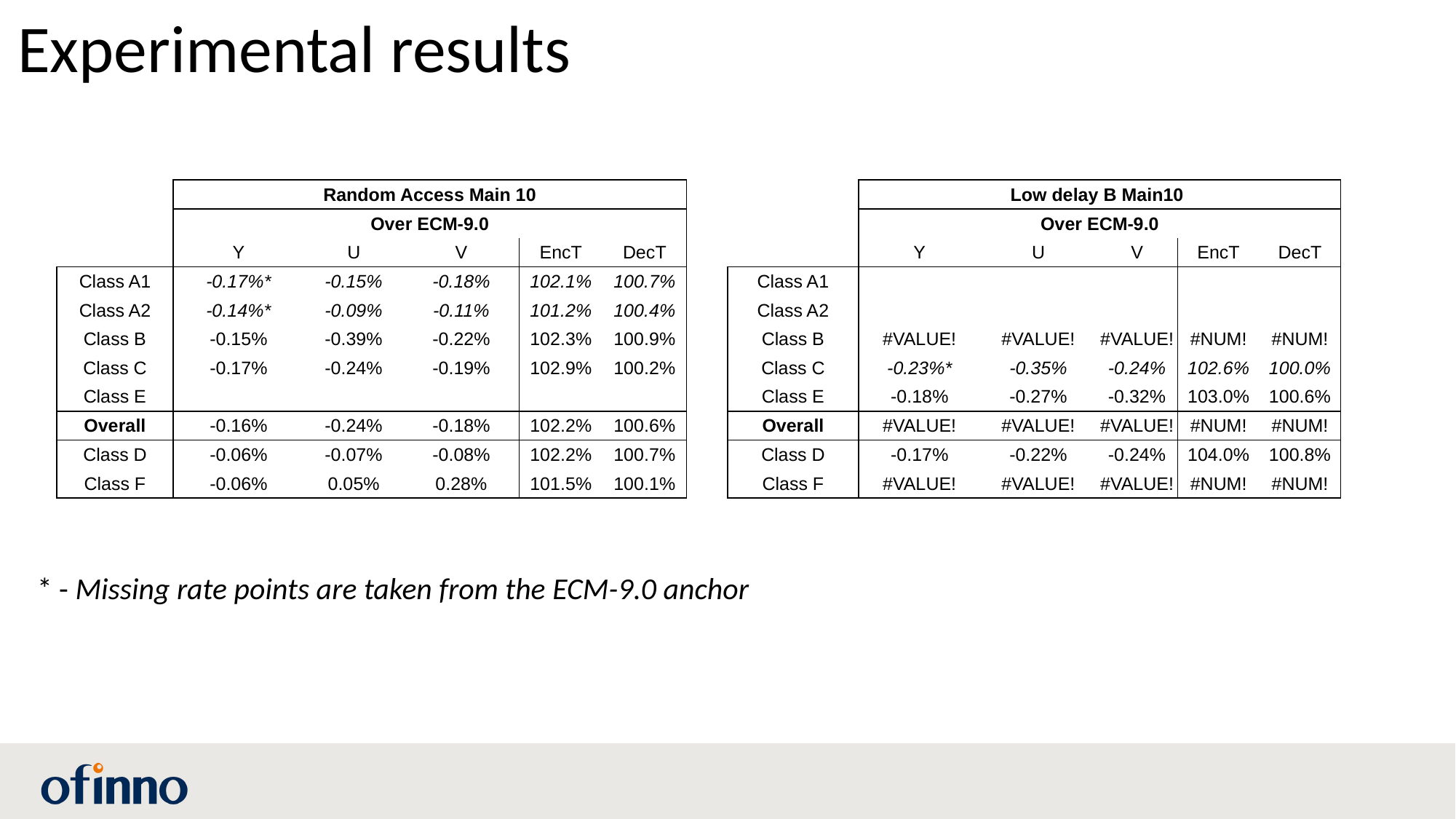

# Experimental results
|  | Random Access Main 10 |  |  |  |  |
| --- | --- | --- | --- | --- | --- |
|  | Over ECM-9.0 |  |  |  |  |
|  | Y | U | V | EncT | DecT |
| Class A1 | -0.17%\* | -0.15% | -0.18% | 102.1% | 100.7% |
| Class A2 | -0.14%\* | -0.09% | -0.11% | 101.2% | 100.4% |
| Class B | -0.15% | -0.39% | -0.22% | 102.3% | 100.9% |
| Class C | -0.17% | -0.24% | -0.19% | 102.9% | 100.2% |
| Class E |  |  |  |  |  |
| Overall | -0.16% | -0.24% | -0.18% | 102.2% | 100.6% |
| Class D | -0.06% | -0.07% | -0.08% | 102.2% | 100.7% |
| Class F | -0.06% | 0.05% | 0.28% | 101.5% | 100.1% |
|  | Low delay B Main10 |  |  |  |  |
| --- | --- | --- | --- | --- | --- |
|  | Over ECM-9.0 |  |  |  |  |
|  | Y | U | V | EncT | DecT |
| Class A1 |  |  |  |  |  |
| Class A2 |  |  |  |  |  |
| Class B | #VALUE! | #VALUE! | #VALUE! | #NUM! | #NUM! |
| Class C | -0.23%\* | -0.35% | -0.24% | 102.6% | 100.0% |
| Class E | -0.18% | -0.27% | -0.32% | 103.0% | 100.6% |
| Overall | #VALUE! | #VALUE! | #VALUE! | #NUM! | #NUM! |
| Class D | -0.17% | -0.22% | -0.24% | 104.0% | 100.8% |
| Class F | #VALUE! | #VALUE! | #VALUE! | #NUM! | #NUM! |
* - Missing rate points are taken from the ECM-9.0 anchor